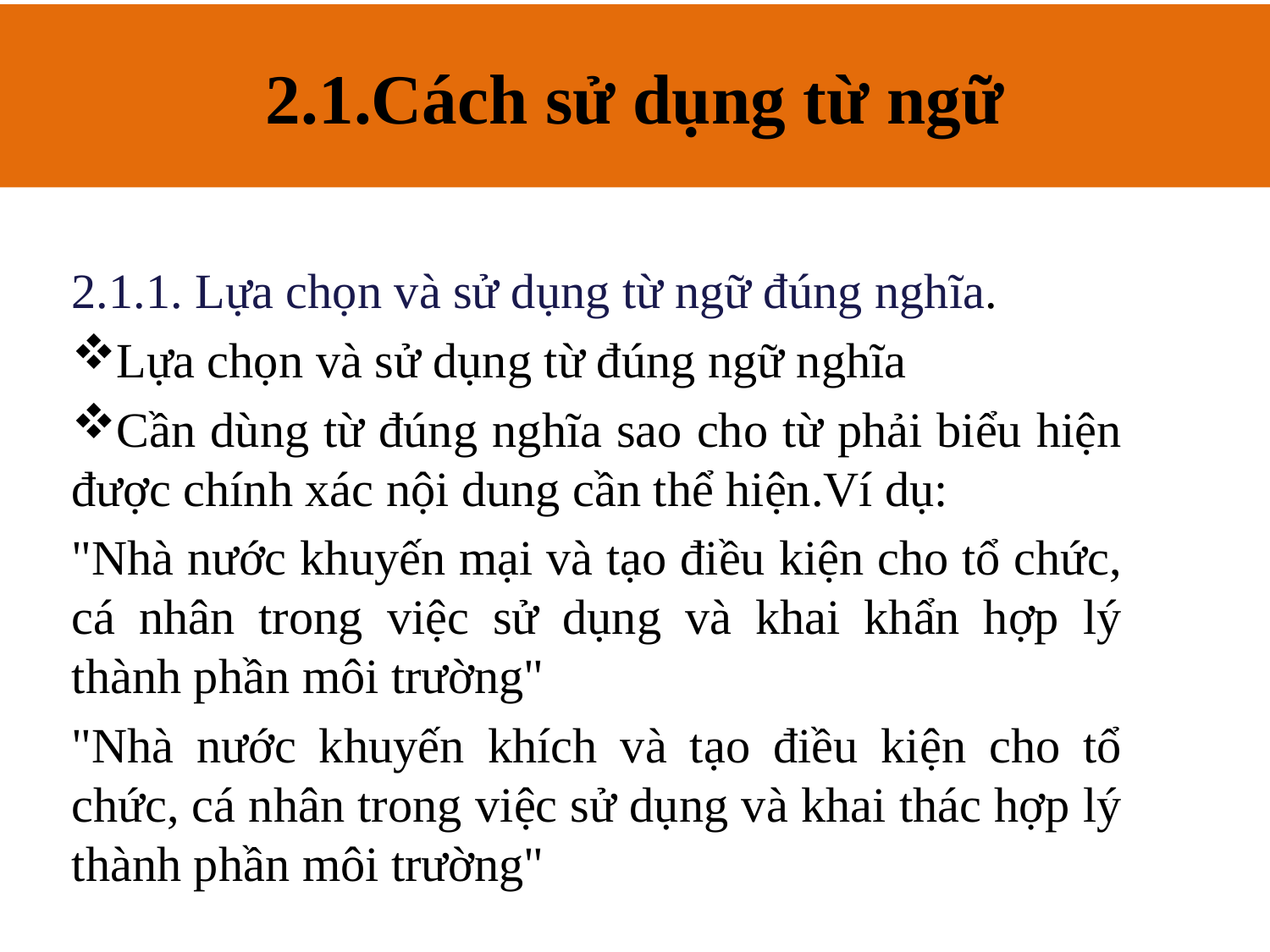

2.1.Cách sử dụng từ ngữ
# 2.1.Cách sử dụng từ ngữ
2.1.1. Lựa chọn và sử dụng từ ngữ đúng nghĩa.
Lựa chọn và sử dụng từ đúng ngữ nghĩa
Cần dùng từ đúng nghĩa sao cho từ phải biểu hiện được chính xác nội dung cần thể hiện.Ví dụ:
"Nhà nước khuyến mại và tạo điều kiện cho tổ chức, cá nhân trong việc sử dụng và khai khẩn hợp lý thành phần môi trường"
"Nhà nước khuyến khích và tạo điều kiện cho tổ chức, cá nhân trong việc sử dụng và khai thác hợp lý thành phần môi trường"